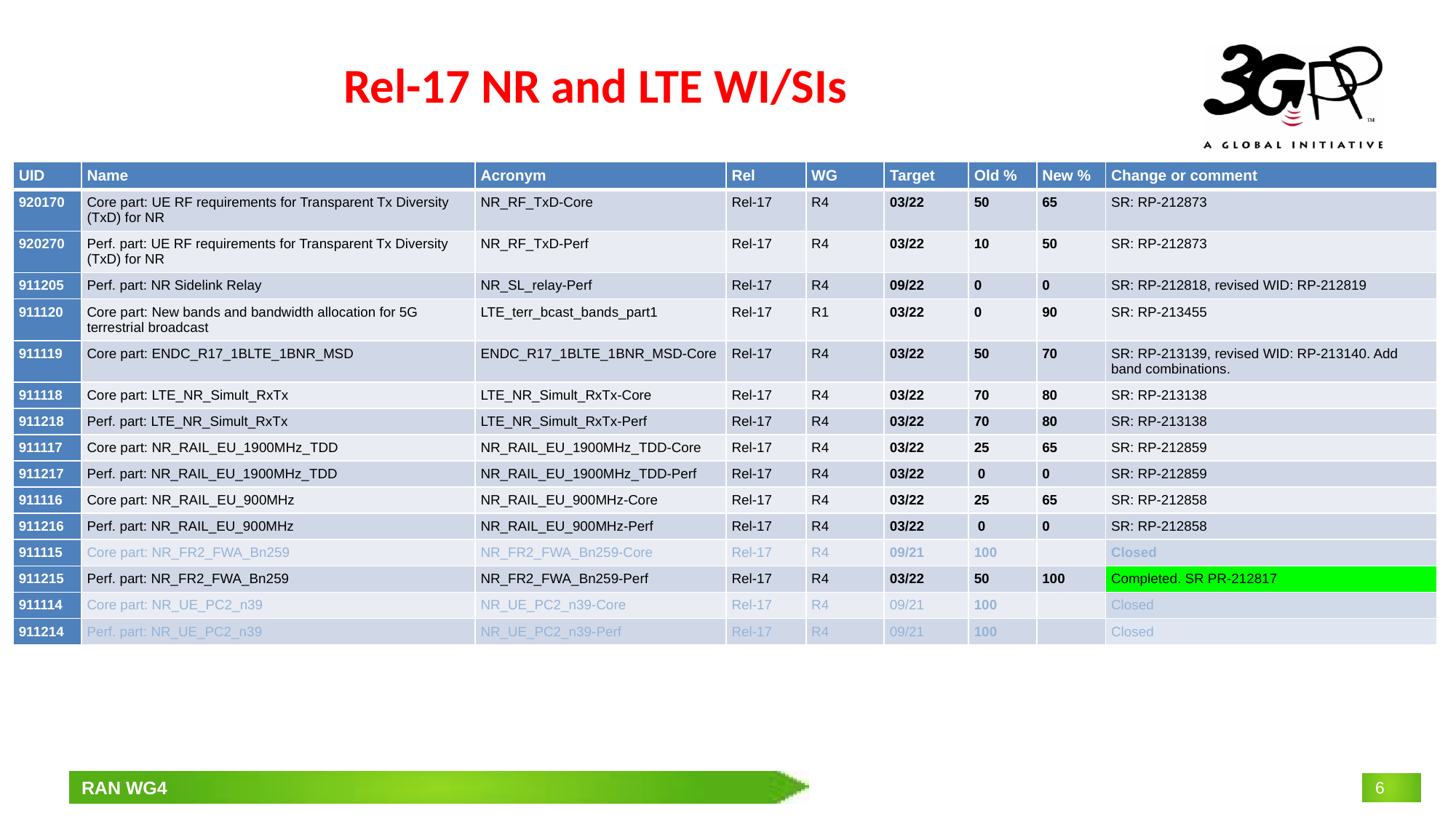

# Rel-17 NR and LTE WI/SIs
| UID | Name | Acronym | Rel | WG | Target | Old % | New % | Change or comment |
| --- | --- | --- | --- | --- | --- | --- | --- | --- |
| 920170 | Core part: UE RF requirements for Transparent Tx Diversity (TxD) for NR | NR\_RF\_TxD-Core | Rel-17 | R4 | 03/22 | 50 | 65 | SR: RP-212873 |
| 920270 | Perf. part: UE RF requirements for Transparent Tx Diversity (TxD) for NR | NR\_RF\_TxD-Perf | Rel-17 | R4 | 03/22 | 10 | 50 | SR: RP-212873 |
| 911205 | Perf. part: NR Sidelink Relay | NR\_SL\_relay-Perf | Rel-17 | R4 | 09/22 | 0 | 0 | SR: RP-212818, revised WID: RP-212819 |
| 911120 | Core part: New bands and bandwidth allocation for 5G terrestrial broadcast | LTE\_terr\_bcast\_bands\_part1 | Rel-17 | R1 | 03/22 | 0 | 90 | SR: RP-213455 |
| 911119 | Core part: ENDC\_R17\_1BLTE\_1BNR\_MSD | ENDC\_R17\_1BLTE\_1BNR\_MSD-Core | Rel-17 | R4 | 03/22 | 50 | 70 | SR: RP-213139, revised WID: RP-213140. Add band combinations. |
| 911118 | Core part: LTE\_NR\_Simult\_RxTx | LTE\_NR\_Simult\_RxTx-Core | Rel-17 | R4 | 03/22 | 70 | 80 | SR: RP-213138 |
| 911218 | Perf. part: LTE\_NR\_Simult\_RxTx | LTE\_NR\_Simult\_RxTx-Perf | Rel-17 | R4 | 03/22 | 70 | 80 | SR: RP-213138 |
| 911117 | Core part: NR\_RAIL\_EU\_1900MHz\_TDD | NR\_RAIL\_EU\_1900MHz\_TDD-Core | Rel-17 | R4 | 03/22 | 25 | 65 | SR: RP-212859 |
| 911217 | Perf. part: NR\_RAIL\_EU\_1900MHz\_TDD | NR\_RAIL\_EU\_1900MHz\_TDD-Perf | Rel-17 | R4 | 03/22 | 0 | 0 | SR: RP-212859 |
| 911116 | Core part: NR\_RAIL\_EU\_900MHz | NR\_RAIL\_EU\_900MHz-Core | Rel-17 | R4 | 03/22 | 25 | 65 | SR: RP-212858 |
| 911216 | Perf. part: NR\_RAIL\_EU\_900MHz | NR\_RAIL\_EU\_900MHz-Perf | Rel-17 | R4 | 03/22 | 0 | 0 | SR: RP-212858 |
| 911115 | Core part: NR\_FR2\_FWA\_Bn259 | NR\_FR2\_FWA\_Bn259-Core | Rel-17 | R4 | 09/21 | 100 |  | Closed |
| 911215 | Perf. part: NR\_FR2\_FWA\_Bn259 | NR\_FR2\_FWA\_Bn259-Perf | Rel-17 | R4 | 03/22 | 50 | 100 | Completed. SR PR-212817 |
| 911114 | Core part: NR\_UE\_PC2\_n39 | NR\_UE\_PC2\_n39-Core | Rel-17 | R4 | 09/21 | 100 |  | Closed |
| 911214 | Perf. part: NR\_UE\_PC2\_n39 | NR\_UE\_PC2\_n39-Perf | Rel-17 | R4 | 09/21 | 100 |  | Closed |